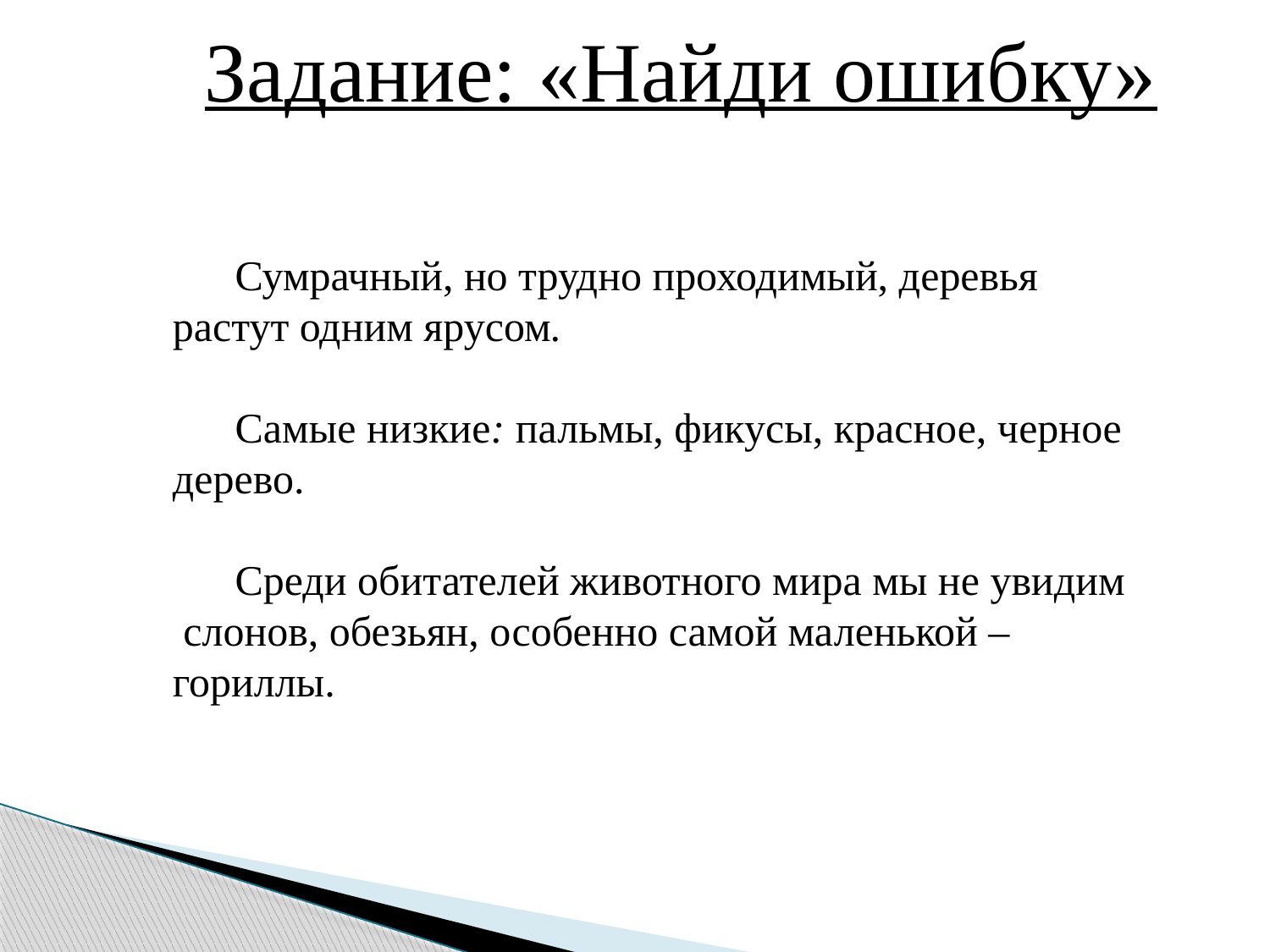

Задание: «Найди ошибку»

Сумрачный, но трудно проходимый, деревья растут одним ярусом.

Самые низкие: пальмы, фикусы, красное, черное дерево.

Среди обитателей животного мира мы не увидим   слонов, обезьян, особенно самой маленькой – гориллы.